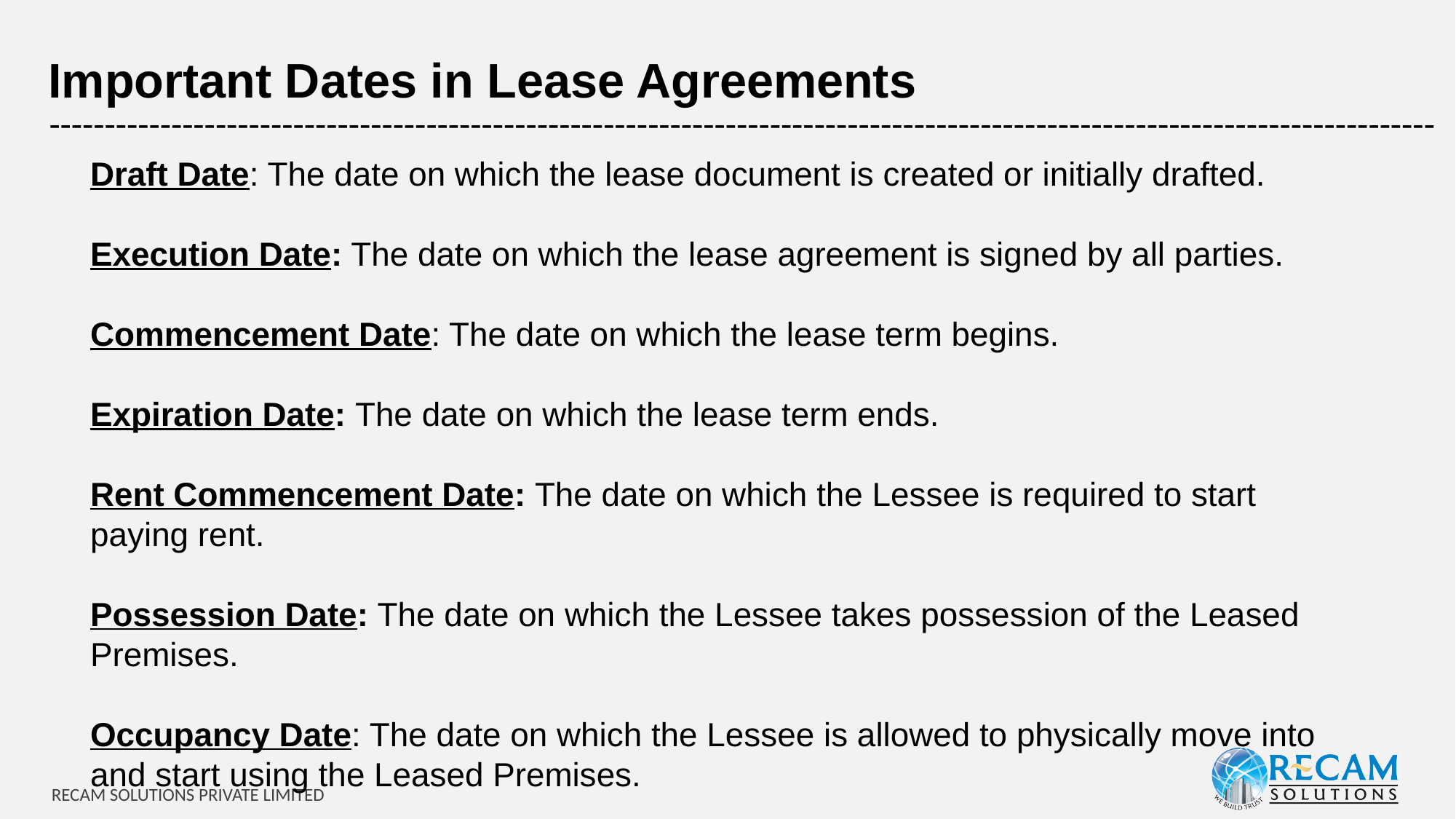

Important Dates in Lease Agreements
-----------------------------------------------------------------------------------------------------------------------------
Draft Date: The date on which the lease document is created or initially drafted.

Execution Date: The date on which the lease agreement is signed by all parties.

Commencement Date: The date on which the lease term begins.

Expiration Date: The date on which the lease term ends.

Rent Commencement Date: The date on which the Lessee is required to start paying rent.

Possession Date: The date on which the Lessee takes possession of the Leased Premises.

Occupancy Date: The date on which the Lessee is allowed to physically move into and start using the Leased Premises.
RECAM SOLUTIONS PRIVATE LIMITED